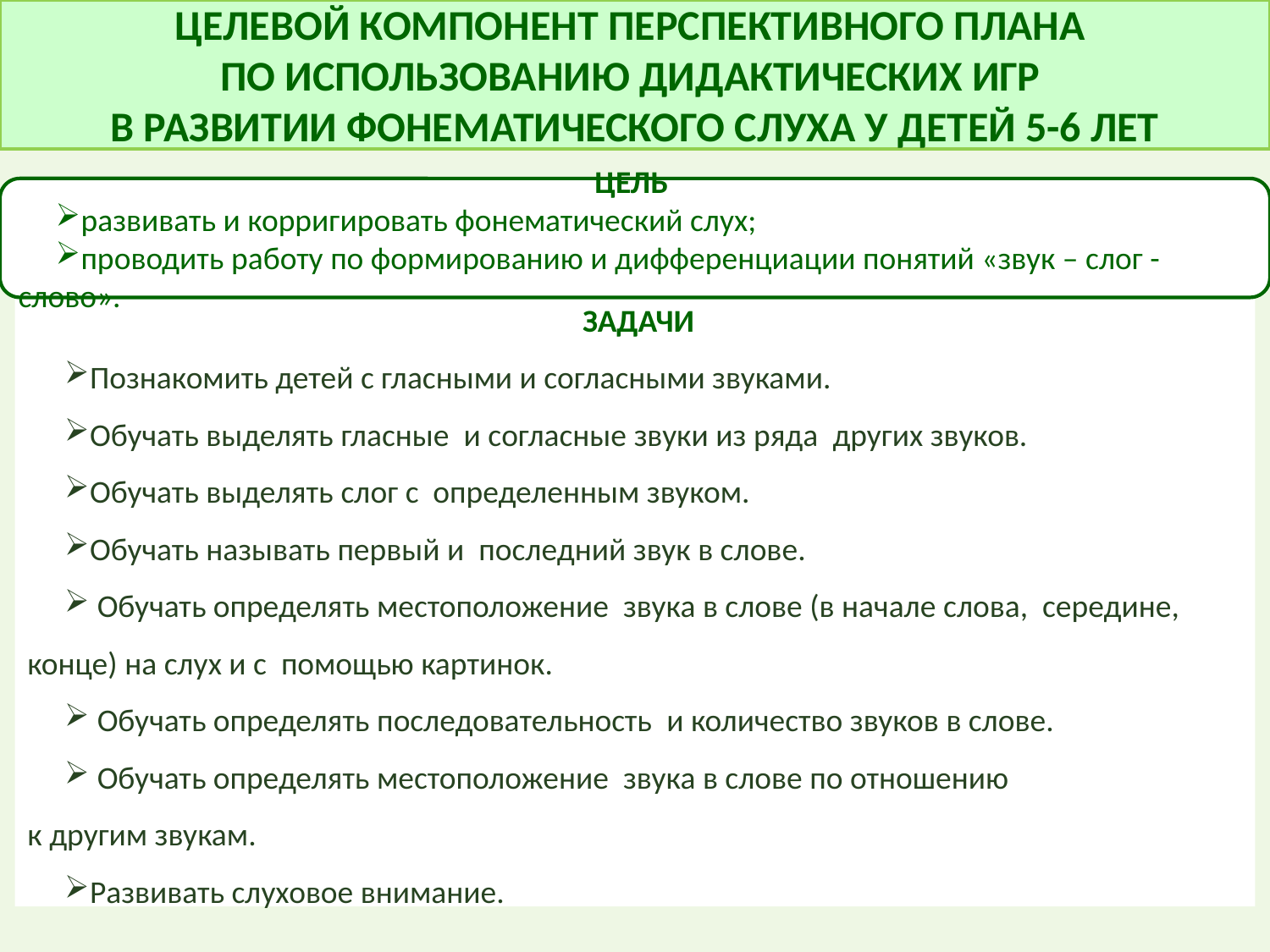

ЦЕЛЕВОЙ КОМПОНЕНТ ПЕРСПЕКТИВНОГО ПЛАНА
ПО ИСПОЛЬЗОВАНИЮ ДИДАКТИЧЕСКИХ ИГР
В РАЗВИТИИ ФОНЕМАТИЧЕСКОГО СЛУХА У ДЕТЕЙ 5-6 ЛЕТ
ЦЕЛЬ
развивать и корригировать фонематический слух;
проводить работу по формированию и дифференциации понятий «звук – слог - слово».
 ЗАДАЧИ
Познакомить детей с гласными и согласными звуками.
Обучать выделять гласные  и согласные звуки из ряда  других звуков.
Обучать выделять слог с  определенным звуком.
Обучать называть первый и  последний звук в слове.
 Обучать определять местоположение  звука в слове (в начале слова,  середине, конце) на слух и с  помощью картинок.
 Обучать определять последовательность  и количество звуков в слове.
 Обучать определять местоположение  звука в слове по отношению  к другим звукам.
Развивать слуховое внимание.